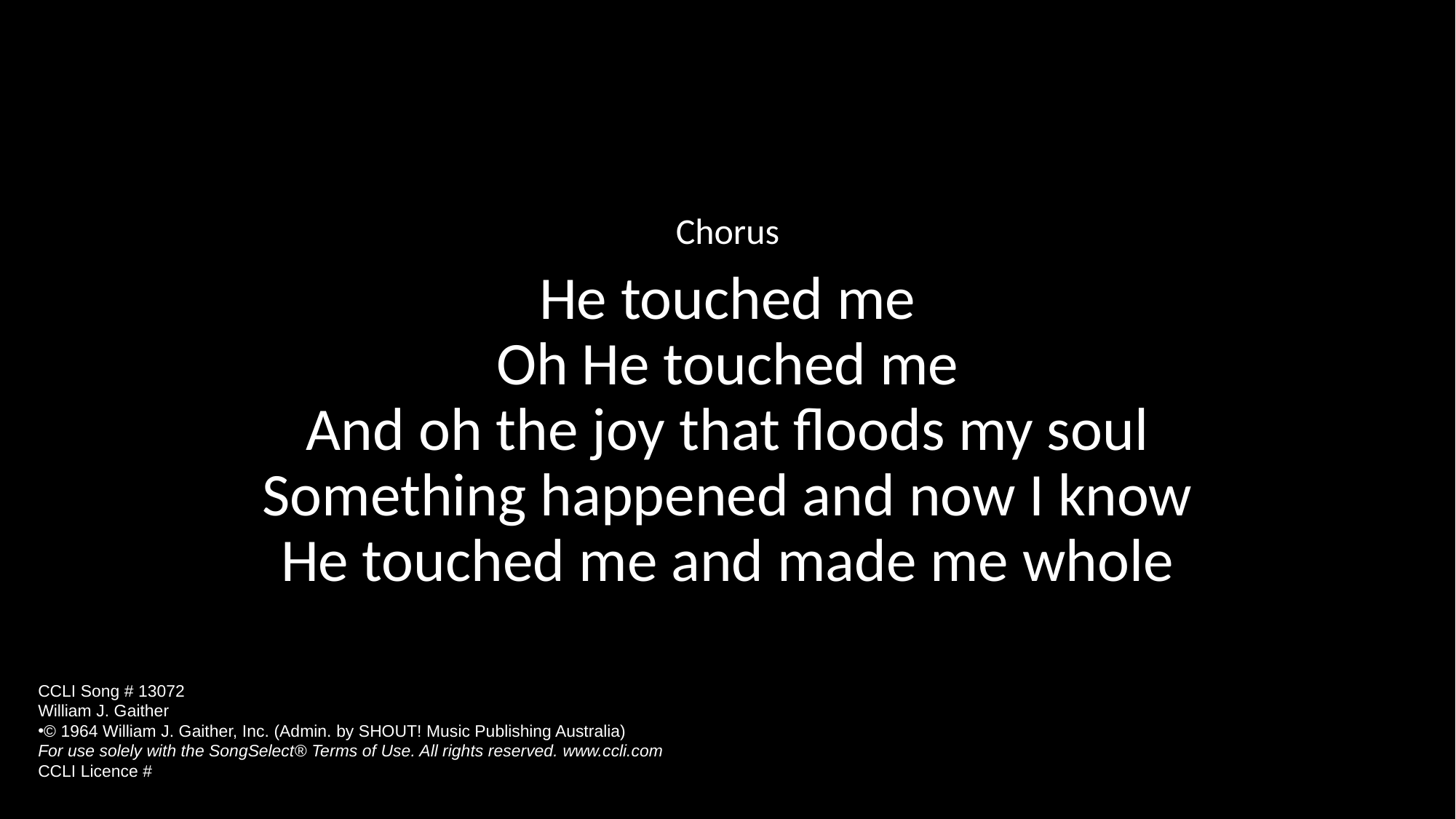

Chorus
He touched me
Oh He touched me
And oh the joy that floods my soul
Something happened and now I know
He touched me and made me whole
CCLI Song # 13072
William J. Gaither
© 1964 William J. Gaither, Inc. (Admin. by SHOUT! Music Publishing Australia)
For use solely with the SongSelect® Terms of Use. All rights reserved. www.ccli.com
CCLI Licence #